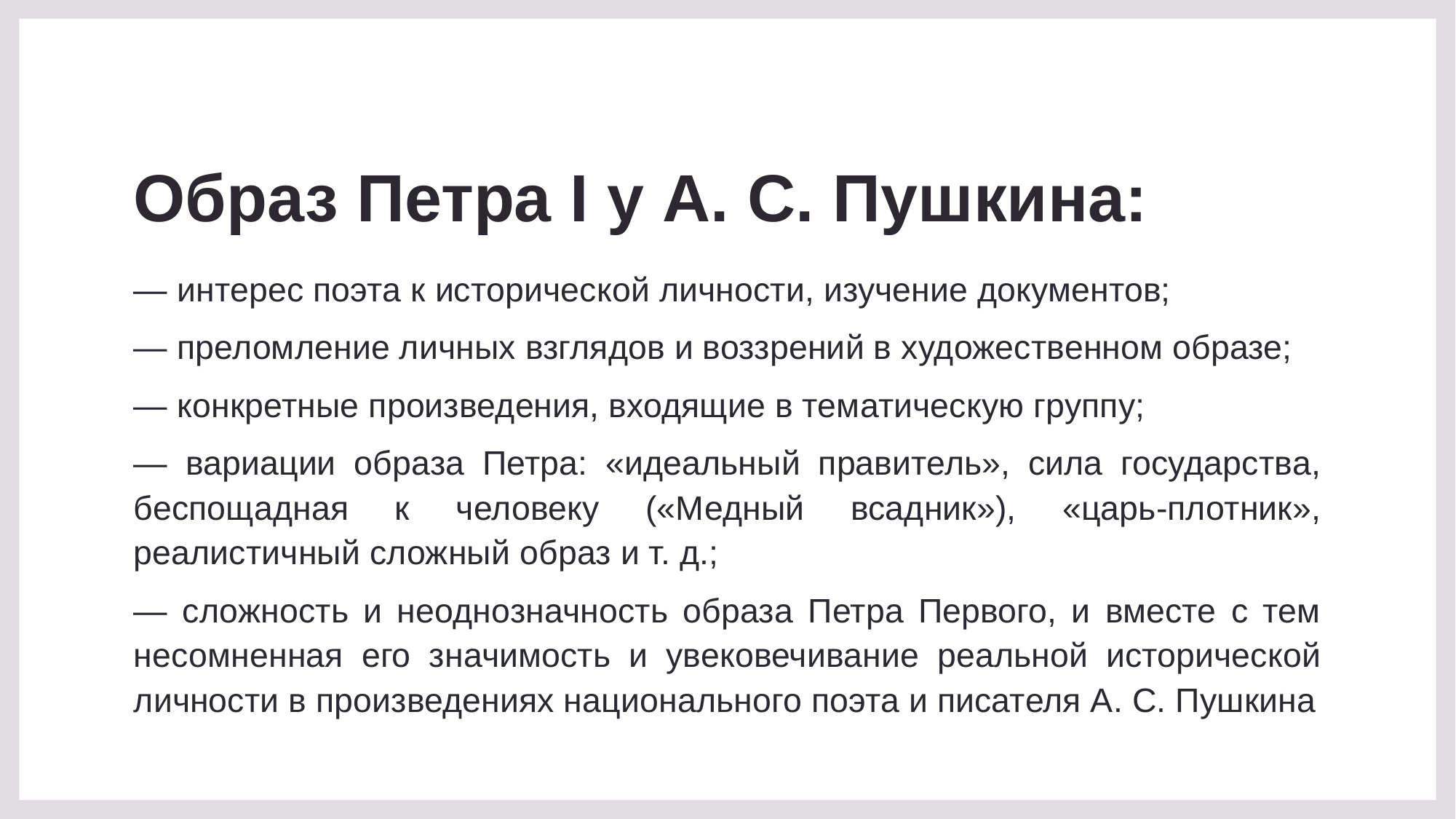

# Образ Петра I у А. С. Пушкина:
— интерес поэта к исторической личности, изучение документов;
— преломление личных взглядов и воззрений в художественном образе;
— конкретные произведения, входящие в тематическую группу;
— вариации образа Петра: «идеальный правитель», сила государства, беспощадная к человеку («Медный всадник»), «царь-плотник», реалистичный сложный образ и т. д.;
— сложность и неоднозначность образа Петра Первого, и вместе с тем несомненная его значимость и увековечивание реальной исторической личности в произведениях национального поэта и писателя А. С. Пушкина